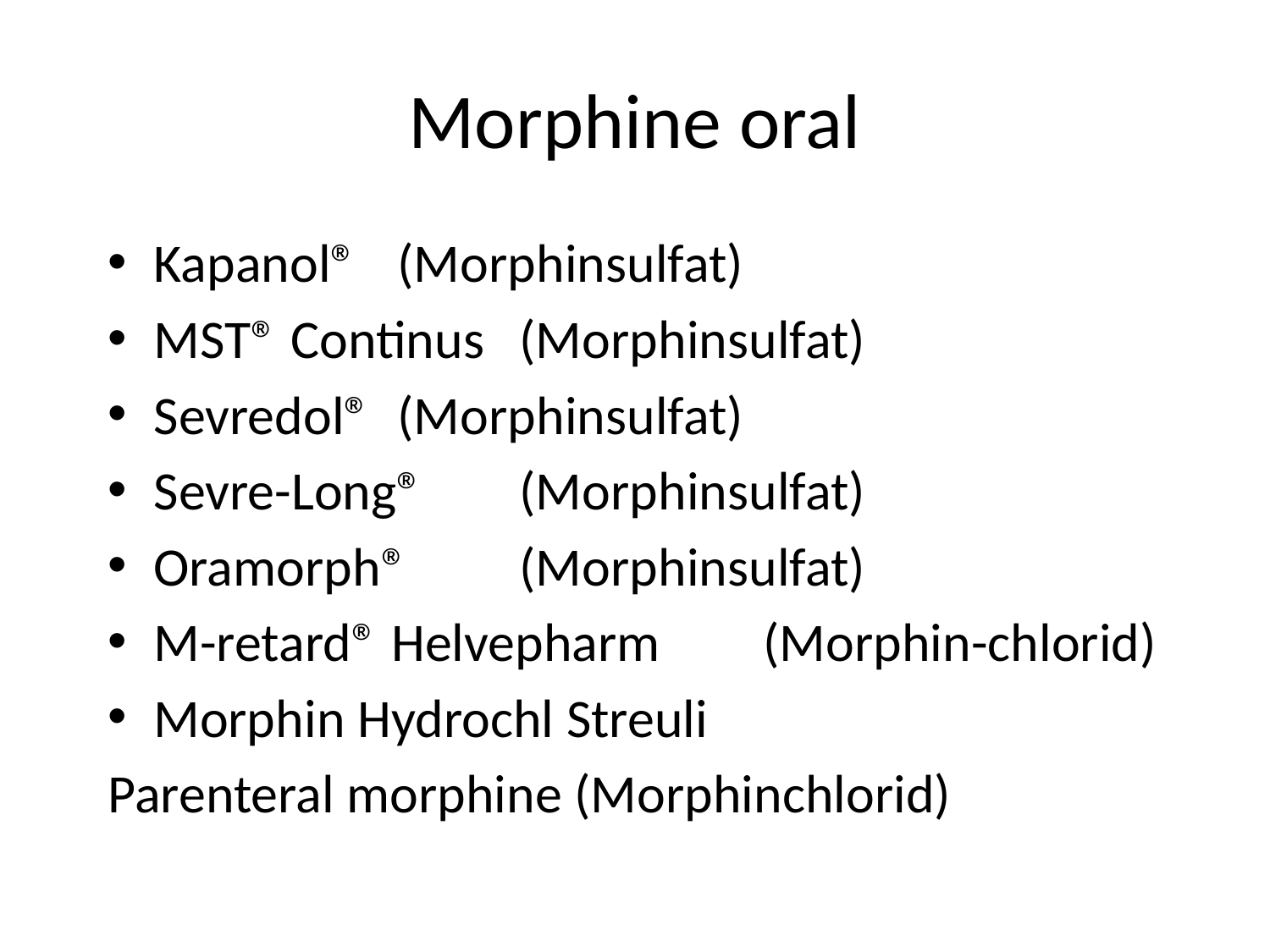

# Morphine oral
Kapanol® 				(Morphinsulfat)
MST® Continus		(Morphinsulfat)
Sevredol®				(Morphinsulfat)
Sevre-Long®			(Morphinsulfat)
Oramorph®				(Morphinsulfat)
M-retard® Helvepharm 	(Morphin-chlorid)
Morphin Hydrochl Streuli
Parenteral morphine (Morphinchlorid)